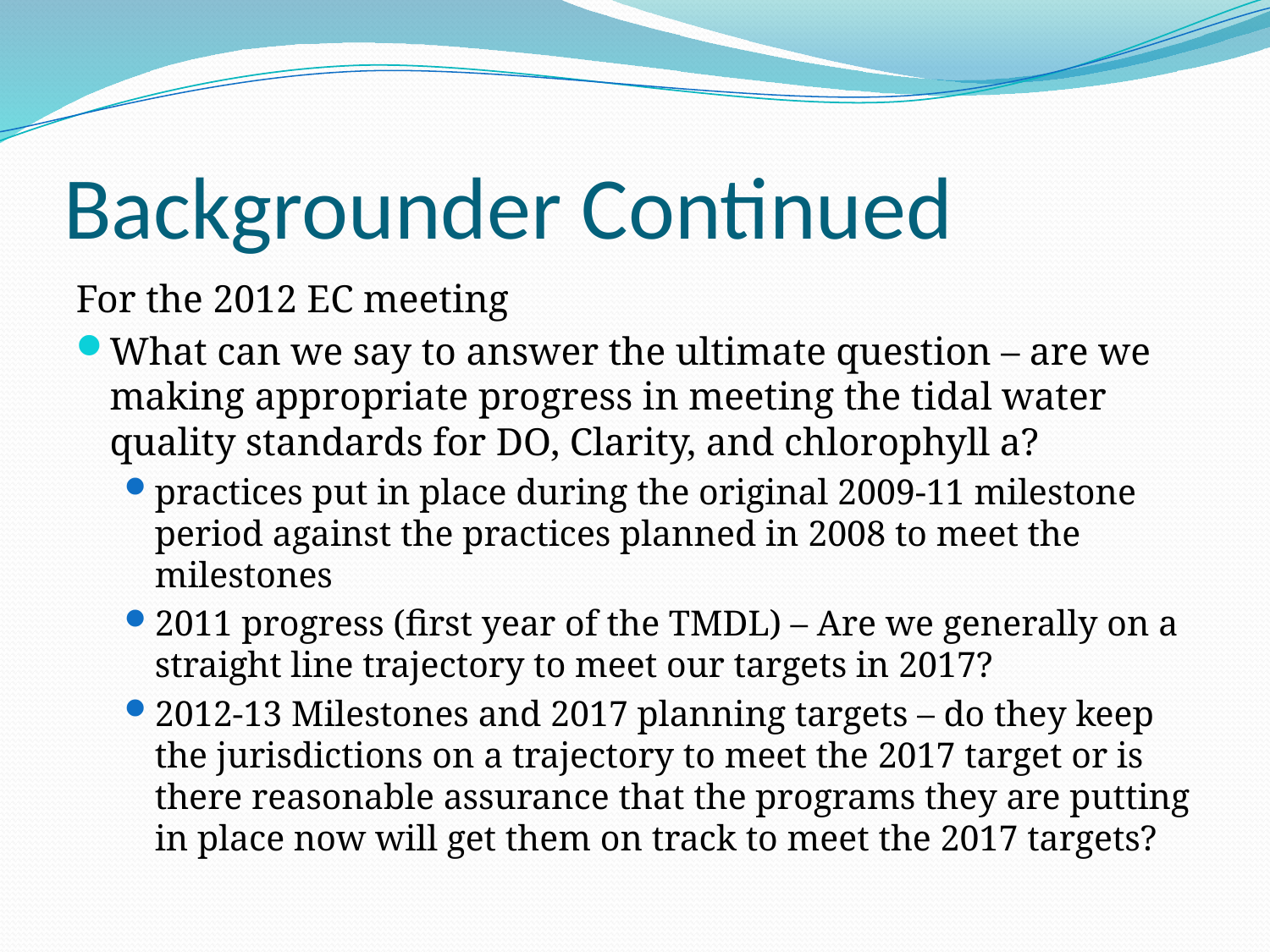

# Backgrounder Continued
For the 2012 EC meeting
What can we say to answer the ultimate question – are we making appropriate progress in meeting the tidal water quality standards for DO, Clarity, and chlorophyll a?
practices put in place during the original 2009-11 milestone period against the practices planned in 2008 to meet the milestones
2011 progress (first year of the TMDL) – Are we generally on a straight line trajectory to meet our targets in 2017?
2012-13 Milestones and 2017 planning targets – do they keep the jurisdictions on a trajectory to meet the 2017 target or is there reasonable assurance that the programs they are putting in place now will get them on track to meet the 2017 targets?